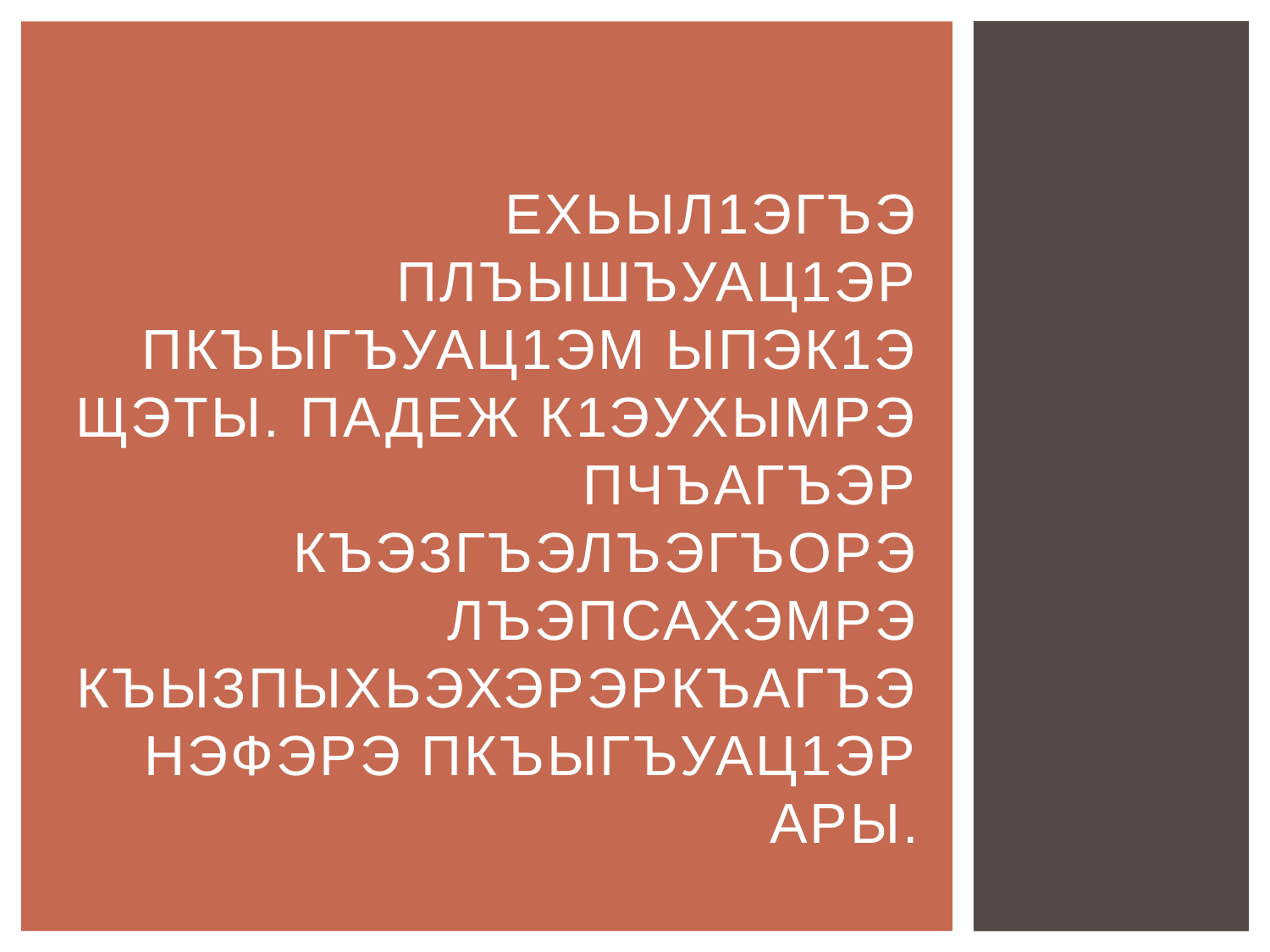

# Ехьыл1эгъэ плъышъуац1эр пкъыгъуац1эм ыпэк1э щэты. Падеж к1эухымрэ пчъагъэр къэзгъэлъэгъорэ лъэпсахэмрэ къызпыхьэхэрэркъагъэнэфэрэ пкъыгъуац1эр ары.